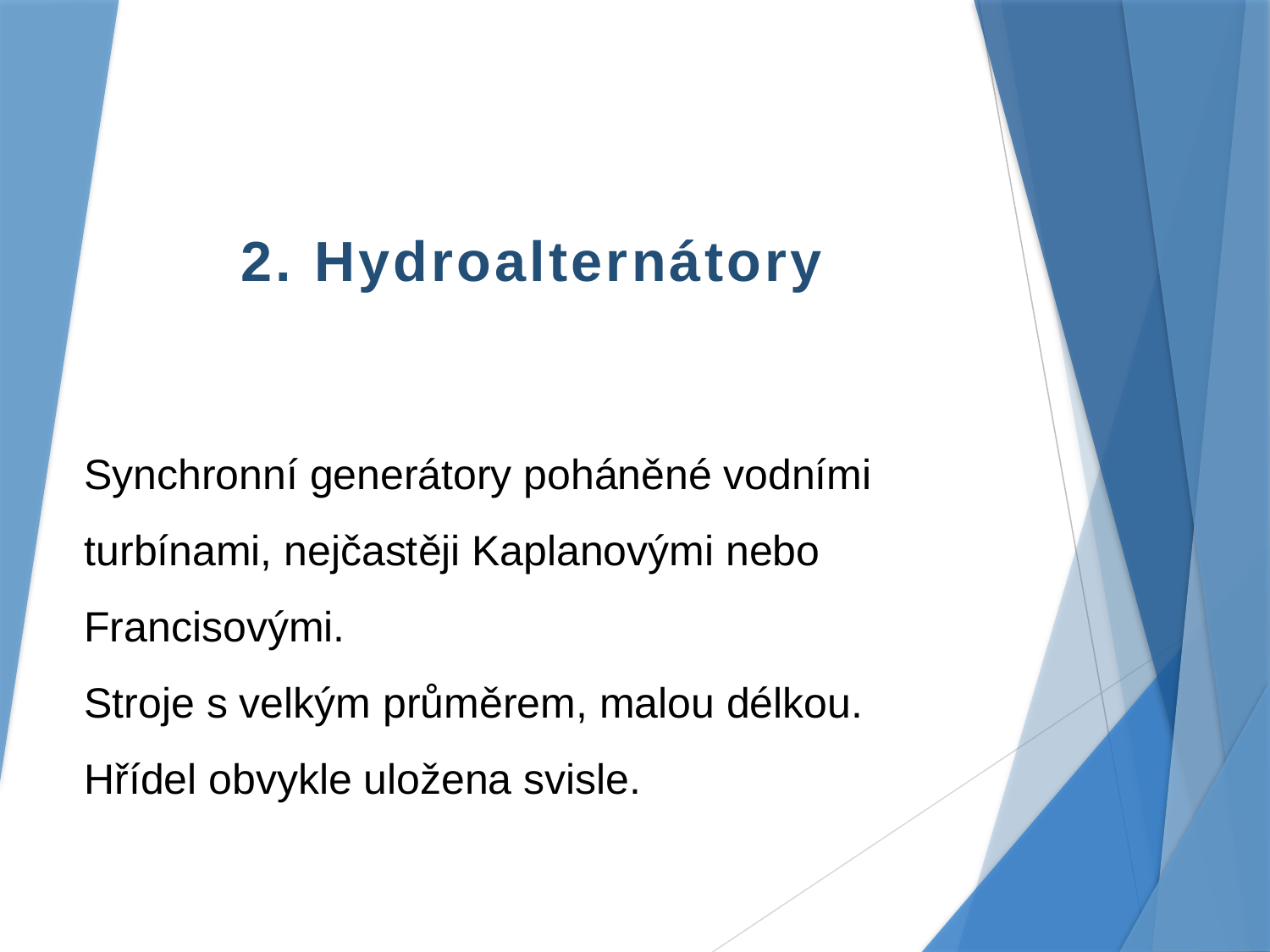

2. Hydroalternátory
Synchronní generátory poháněné vodními turbínami, nejčastěji Kaplanovými nebo Francisovými.
Stroje s velkým průměrem, malou délkou.
Hřídel obvykle uložena svisle.